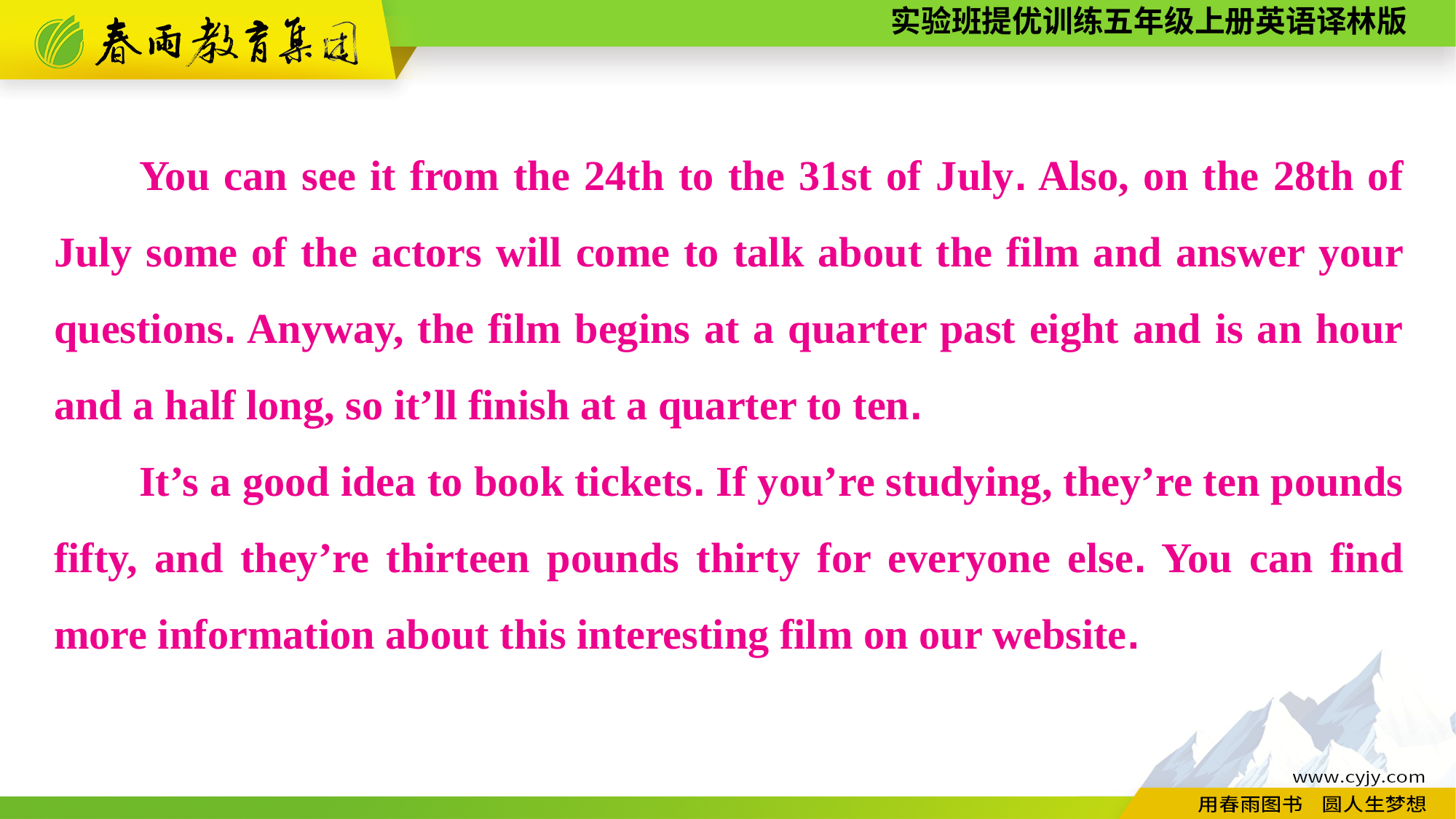

You can see it from the 24th to the 31st of July. Also, on the 28th of July some of the actors will come to talk about the film and answer your questions. Anyway, the film begins at a quarter past eight and is an hour and a half long, so it’ll finish at a quarter to ten.
It’s a good idea to book tickets. If you’re studying, they’re ten pounds fifty, and they’re thirteen pounds thirty for everyone else. You can find more information about this interesting film on our website.